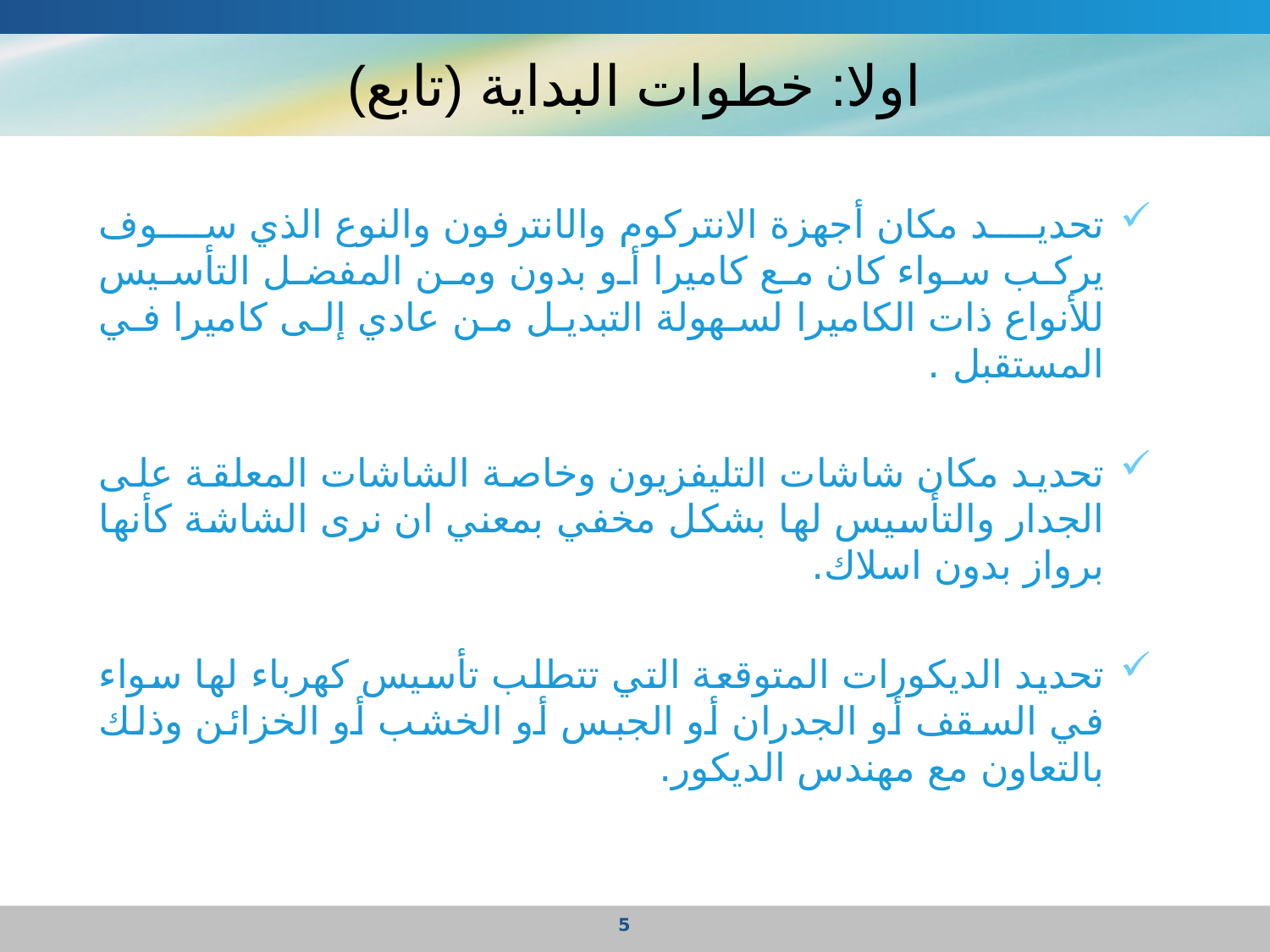

# اولا: خطوات البداية (تابع)
تحديد مكان أجهزة الانتركوم والانترفون والنوع الذي سوف يركب سواء كان مع كاميرا أو بدون ومن المفضل التأسيس للأنواع ذات الكاميرا لسهولة التبديل من عادي إلى كاميرا في المستقبل .

تحديد مكان شاشات التليفزيون وخاصة الشاشات المعلقة على الجدار والتأسيس لها بشكل مخفي بمعني ان نرى الشاشة كأنها برواز بدون اسلاك.

تحديد الديكورات المتوقعة التي تتطلب تأسيس كهرباء لها سواء في السقف أو الجدران أو الجبس أو الخشب أو الخزائن وذلك بالتعاون مع مهندس الديكور.

5